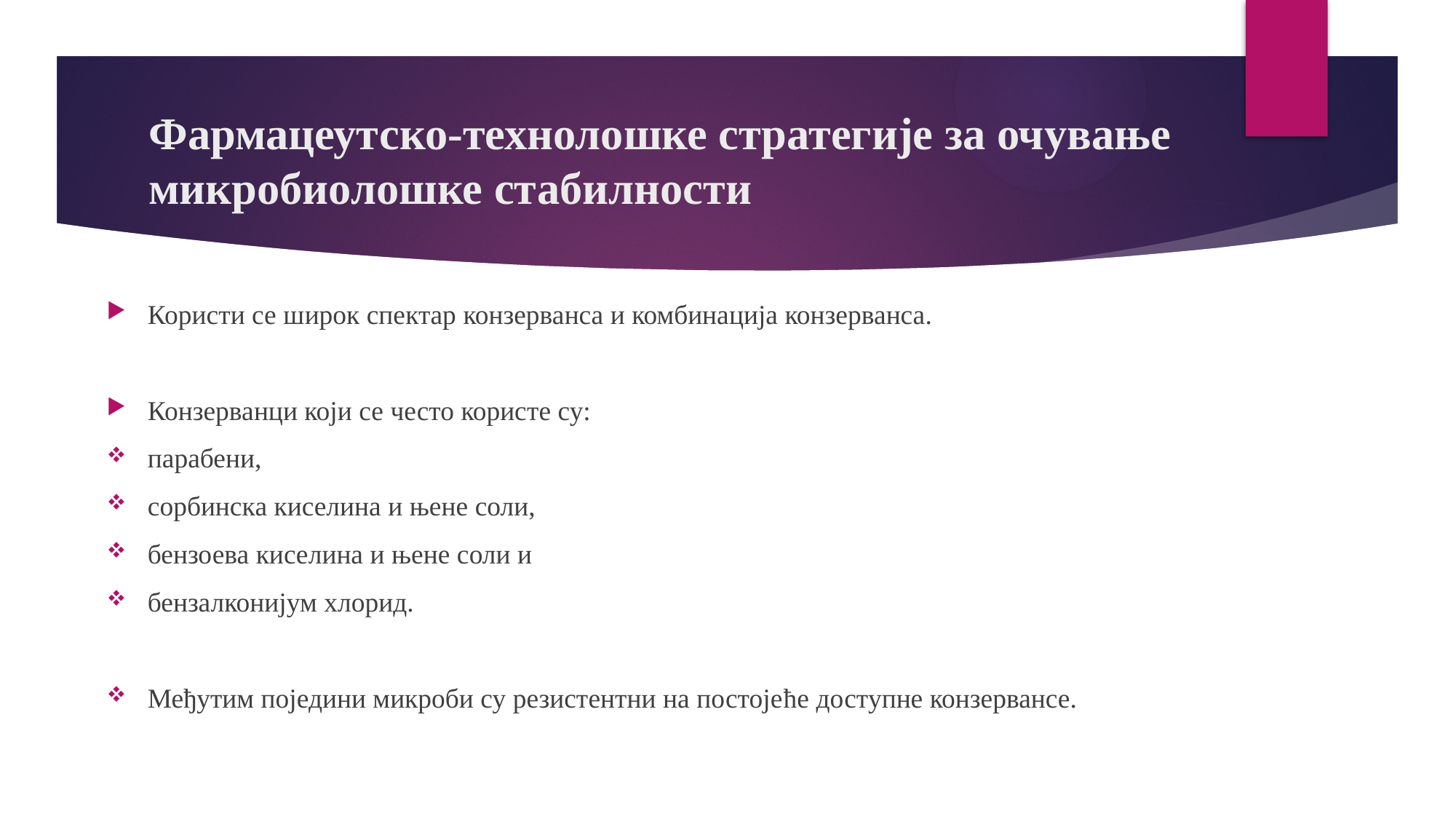

# Фармацеутско-технолошке стратегије за очување микробиолошке стабилности
Користи се широк спектар конзерванса и комбинација конзерванса.

Конзерванци који се често користе су:
парабени,
сорбинска киселина и њене соли,
бензоева киселина и њене соли и
бензалконијум хлорид.

Међутим поједини микроби су резистентни на постојеће доступне конзервансе.